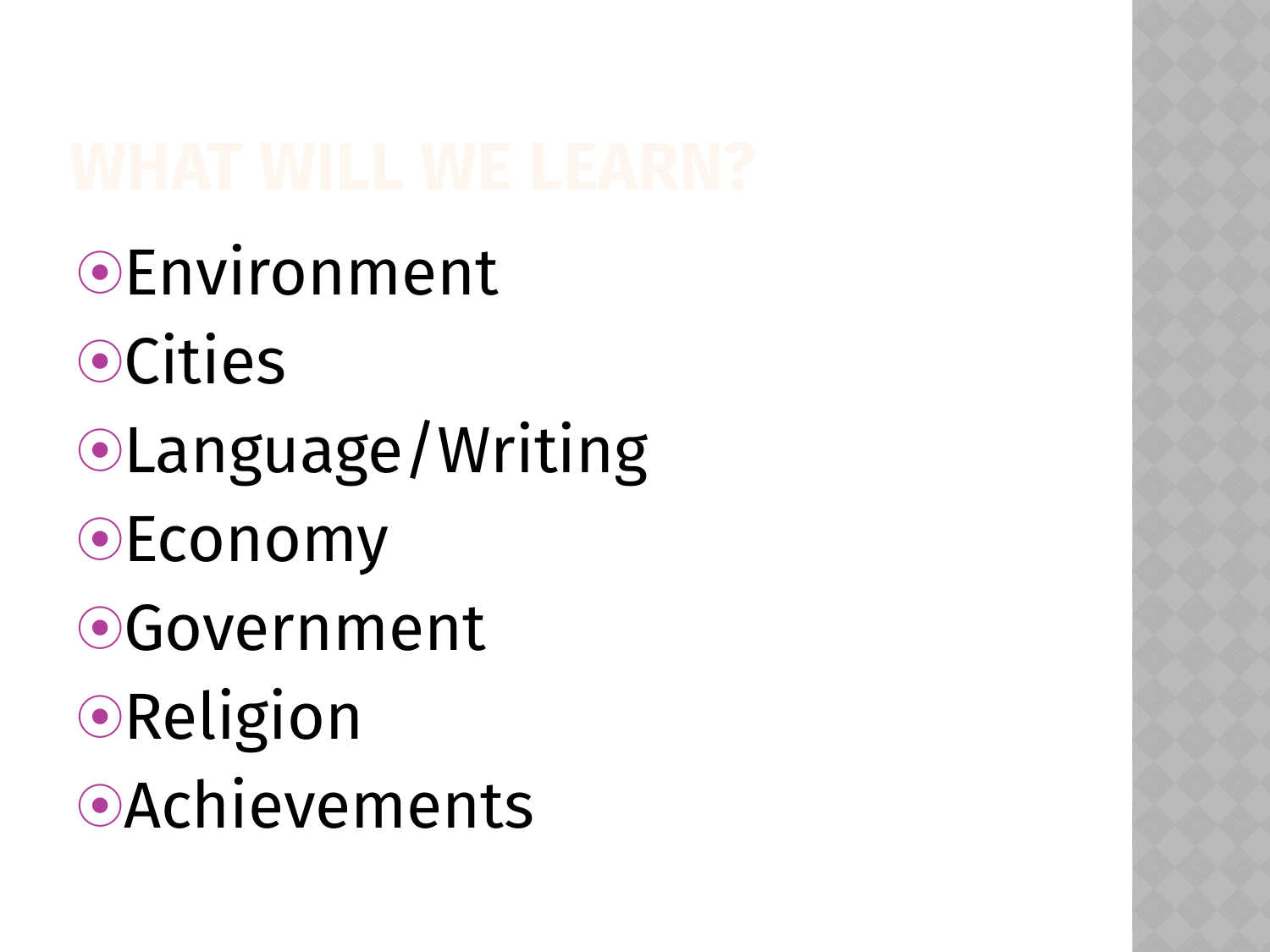

# WHAT WILL WE LEARN?
Environment
Cities
Language/Writing
Economy
Government
Religion
Achievements